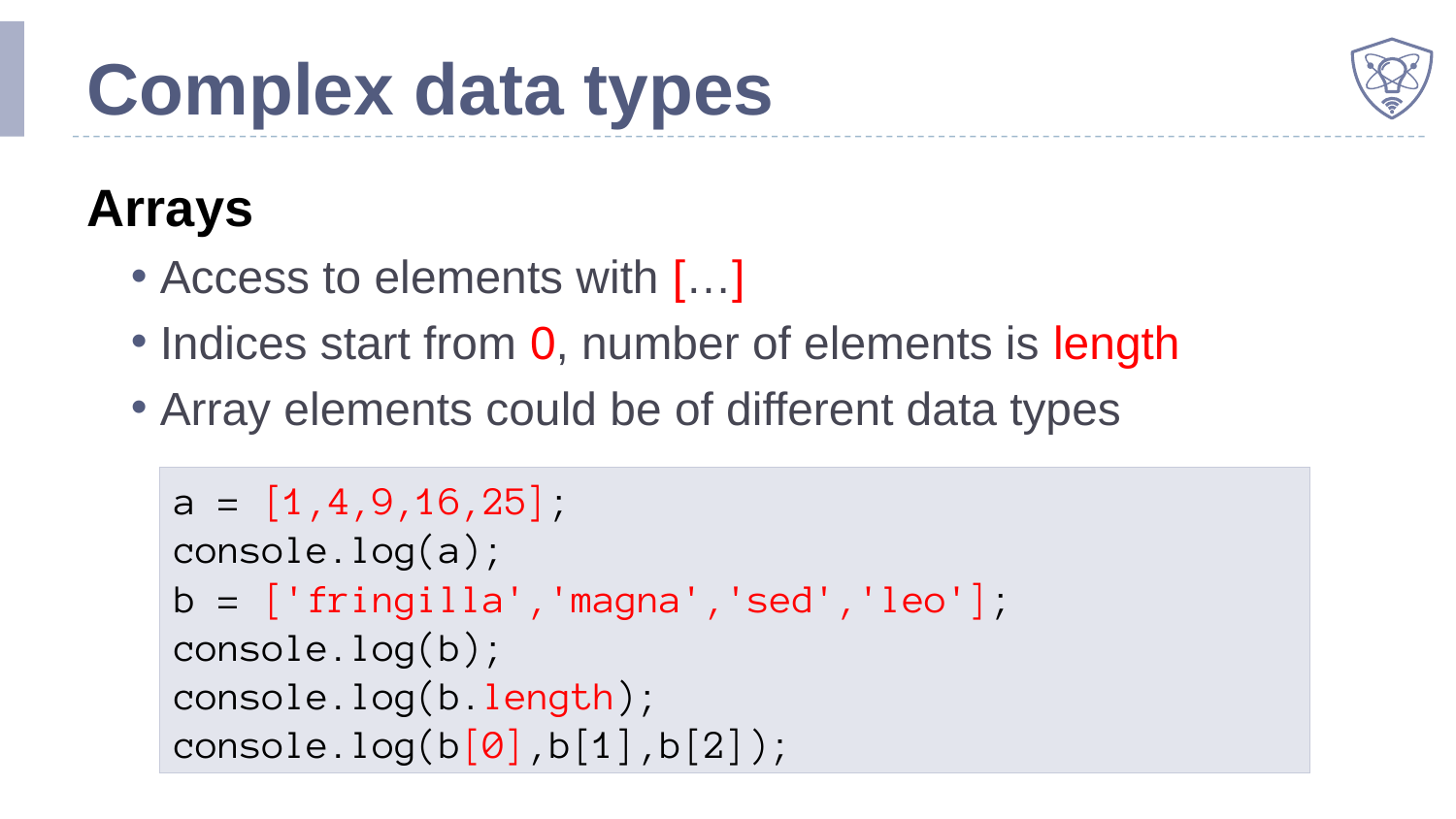

# Complex data types
Arrays
Access to elements with […]
Indices start from 0, number of elements is length
Array elements could be of different data types
a = [1,4,9,16,25];
console.log(a);
b = ['fringilla','magna','sed','leo'];
console.log(b);
console.log(b.length);
console.log(b[0],b[1],b[2]);